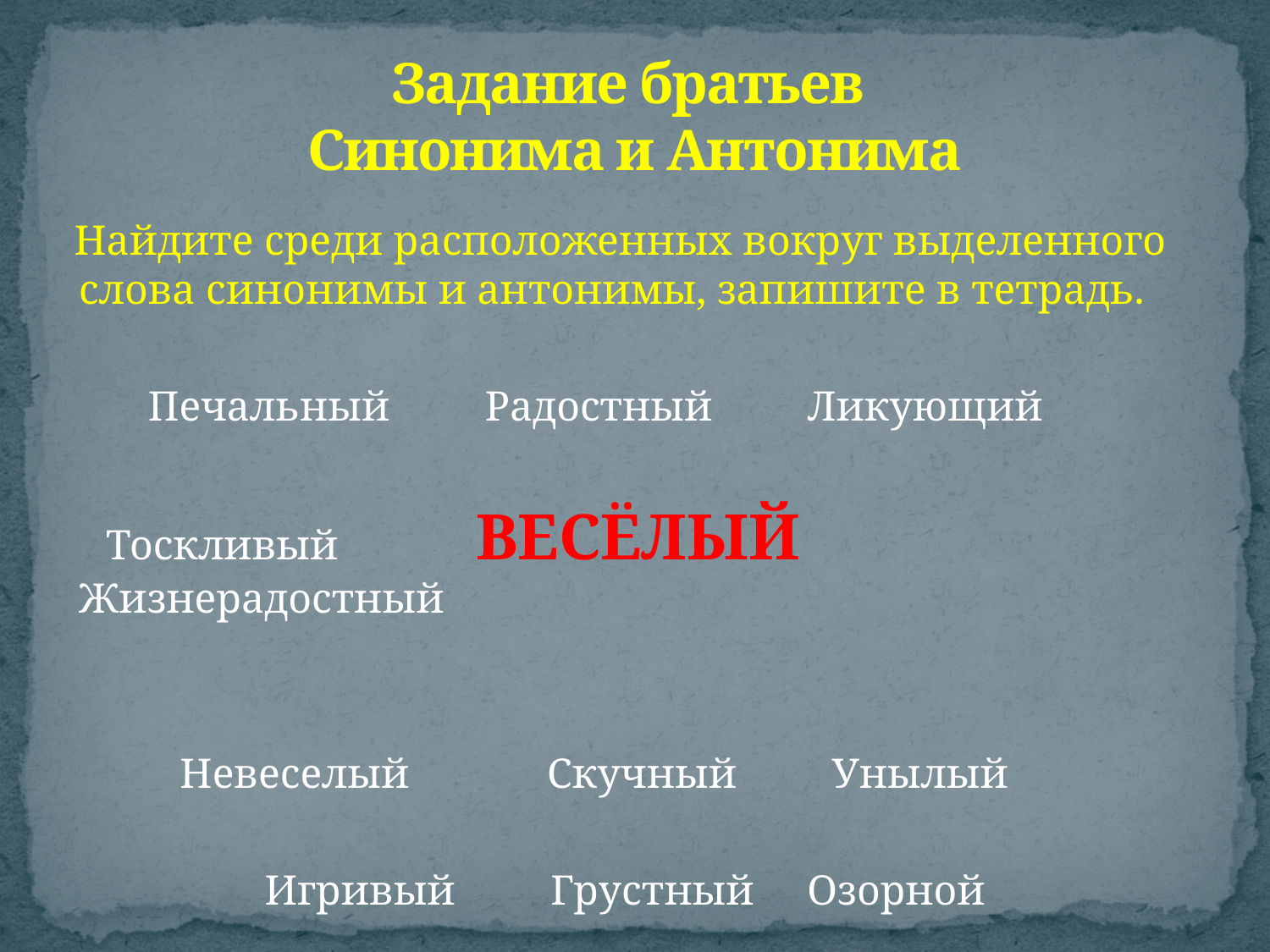

# Задание братьев Синонима и Антонима
   Найдите среди расположенных вокруг выделенного слова синонимы и антонимы, запишите в тетрадь.

          Печальный         Радостный         Ликующий

      Тоскливый             ВЕСЁЛЫЙ       Жизнерадостный

             Невеселый             Скучный         Унылый

                     Игривый         Грустный     Озорной